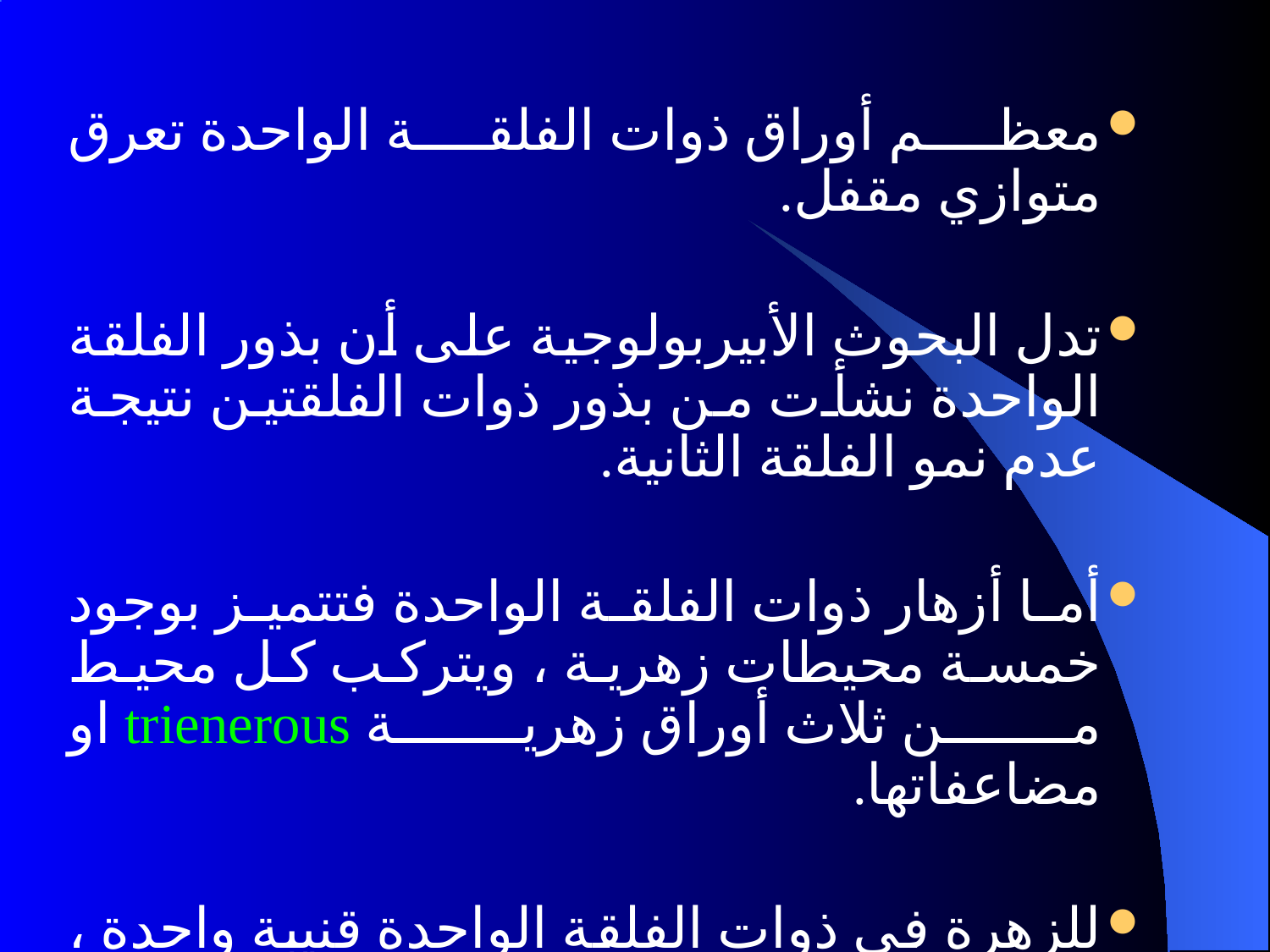

معظم أوراق ذوات الفلقة الواحدة تعرق متوازي مقفل.

تدل البحوث الأبيربولوجية على أن بذور الفلقة الواحدة نشأت من بذور ذوات الفلقتين نتيجة عدم نمو الفلقة الثانية.

أما أزهار ذوات الفلقة الواحدة فتتميز بوجود خمسة محيطات زهرية ، ويتركب كل محيط من ثلاث أوراق زهرية trienerous او مضاعفاتها.

للزهرة في ذوات الفلقة الواحدة قنيبة واحدة ، بينما يوجدلها قنيبتان في ذوات الفلقتين.